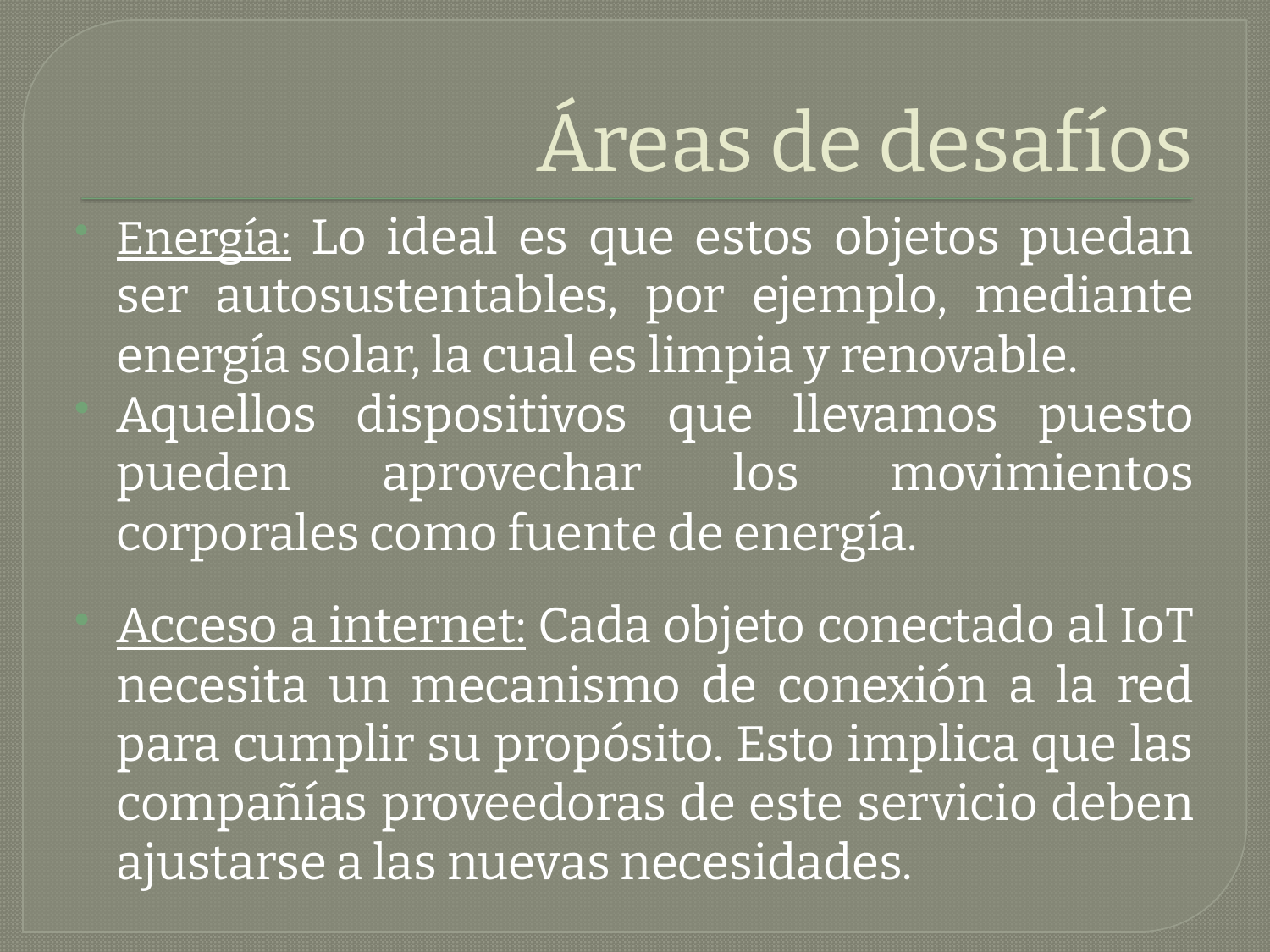

# Áreas de desafíos
Energía: Lo ideal es que estos objetos puedan ser autosustentables, por ejemplo, mediante energía solar, la cual es limpia y renovable.
Aquellos dispositivos que llevamos puesto pueden aprovechar los movimientos corporales como fuente de energía.

Acceso a internet: Cada objeto conectado al IoT necesita un mecanismo de conexión a la red para cumplir su propósito. Esto implica que las compañías proveedoras de este servicio deben ajustarse a las nuevas necesidades.